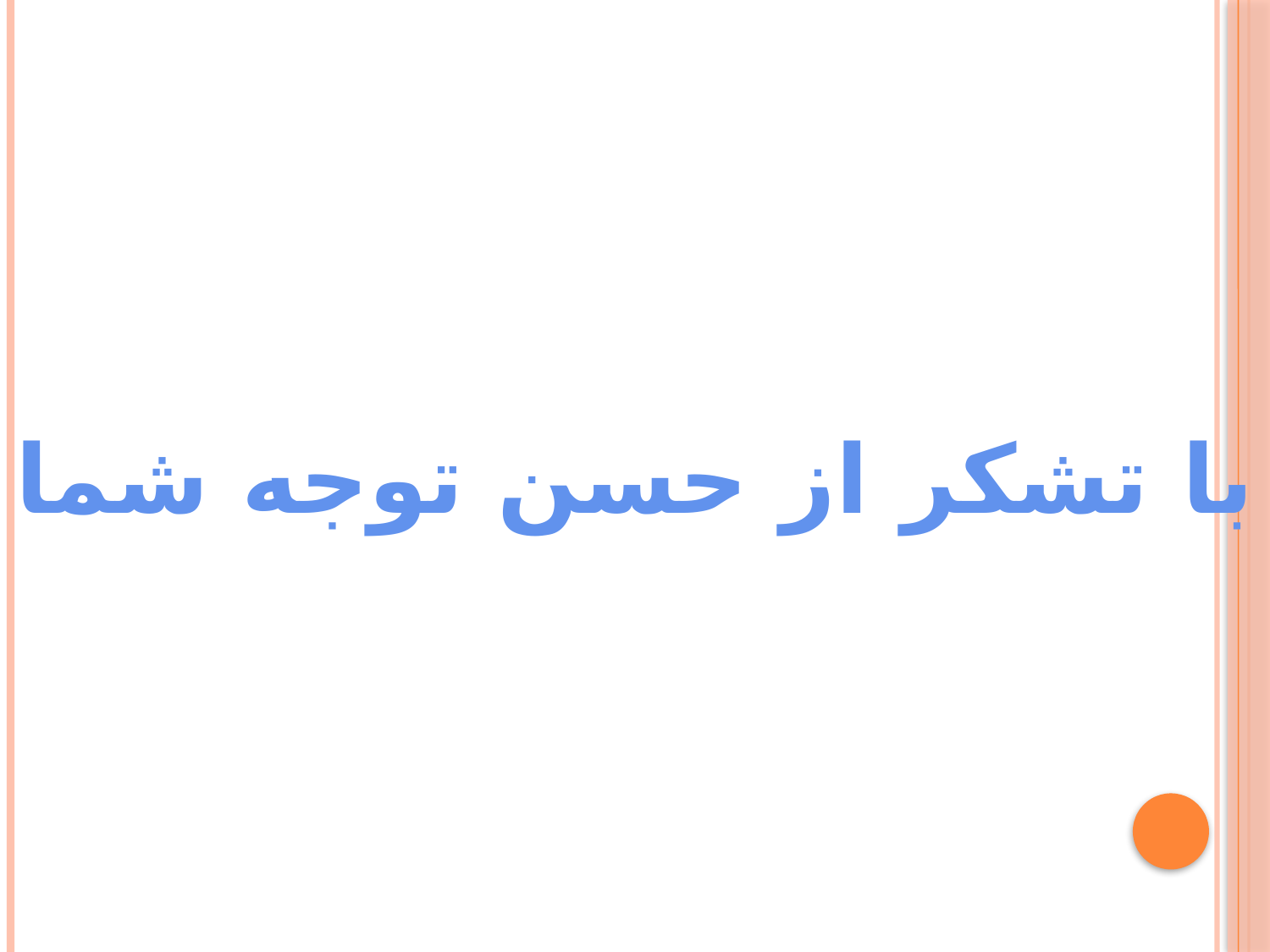

#
	با تشکر از حسن توجه شما